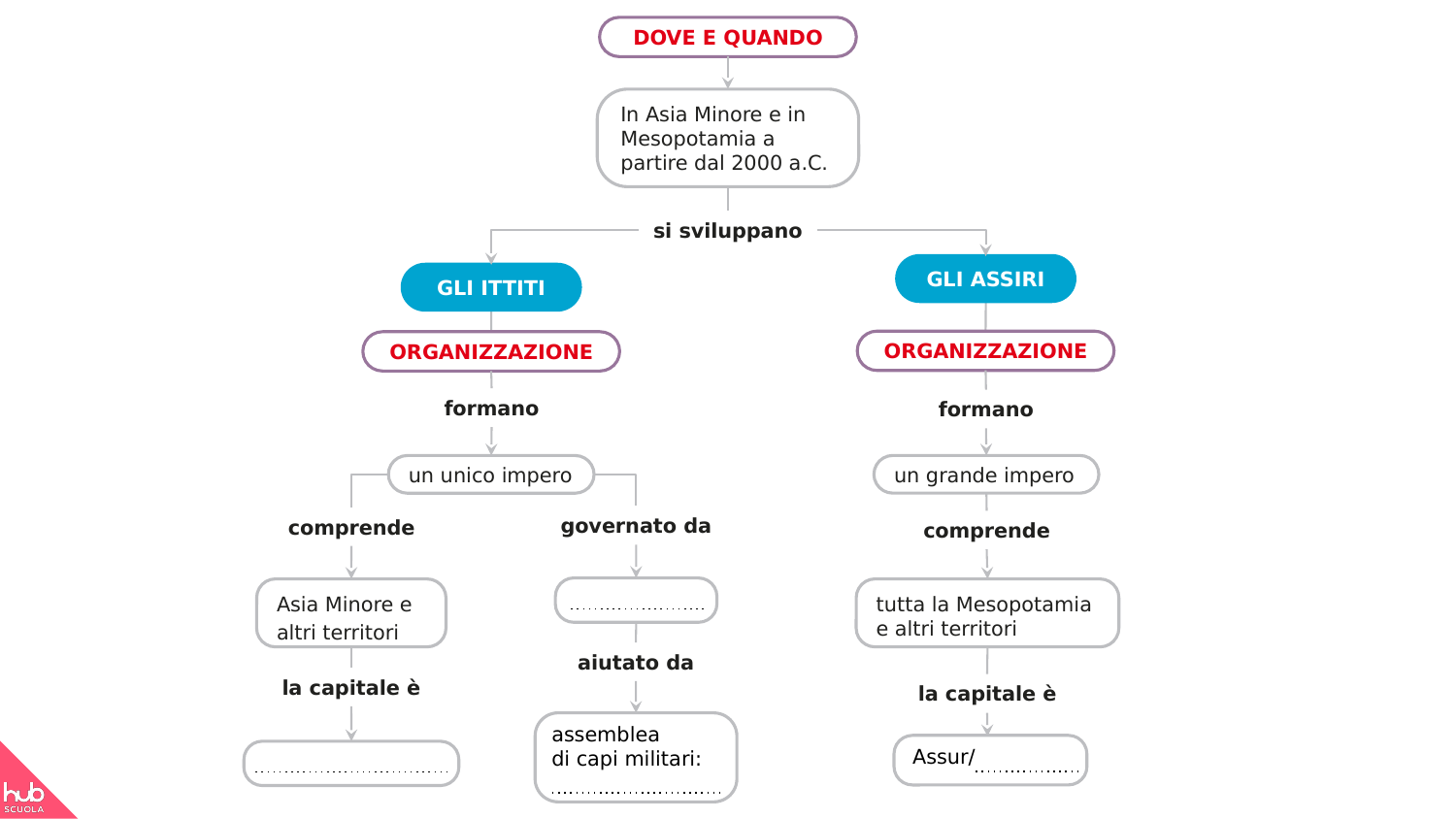

DOVE E QUANDO
In Asia Minore e in
Mesopotamia a
partire dal 2000 a.C.
si sviluppano
GLI ASSIRI
GLI ITTITI
ORGANIZZAZIONE
ORGANIZZAZIONE
formano
formano
un grande impero
un unico impero
governato da
comprende
comprende

Asia Minore e
altri territori
tutta la Mesopotamia e altri territori
aiutato da
la capitale è
la capitale è

assemblea
di capi militari:

Assur/